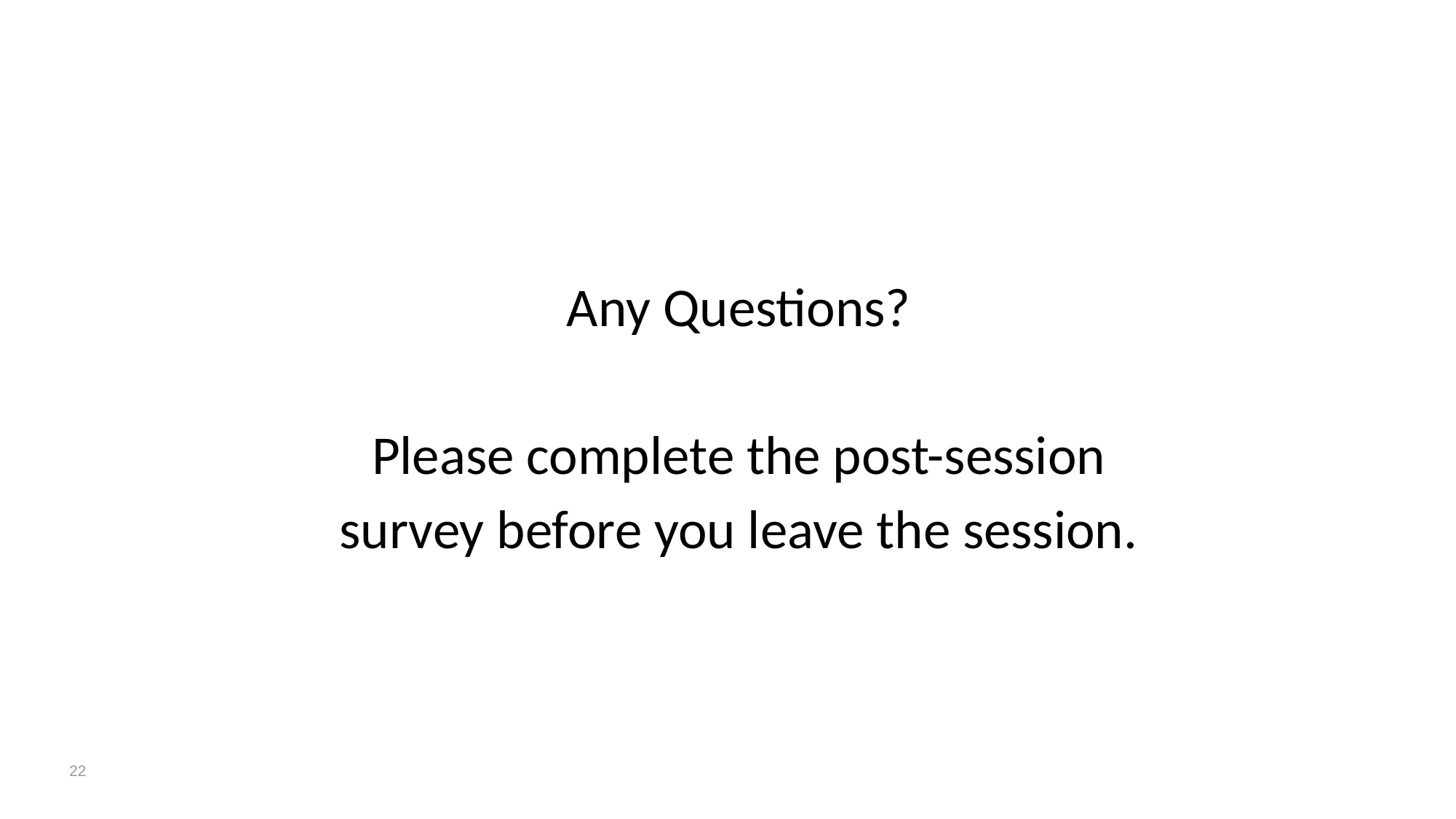

Any Questions?

Please complete the post-session
survey before you leave the session.

22